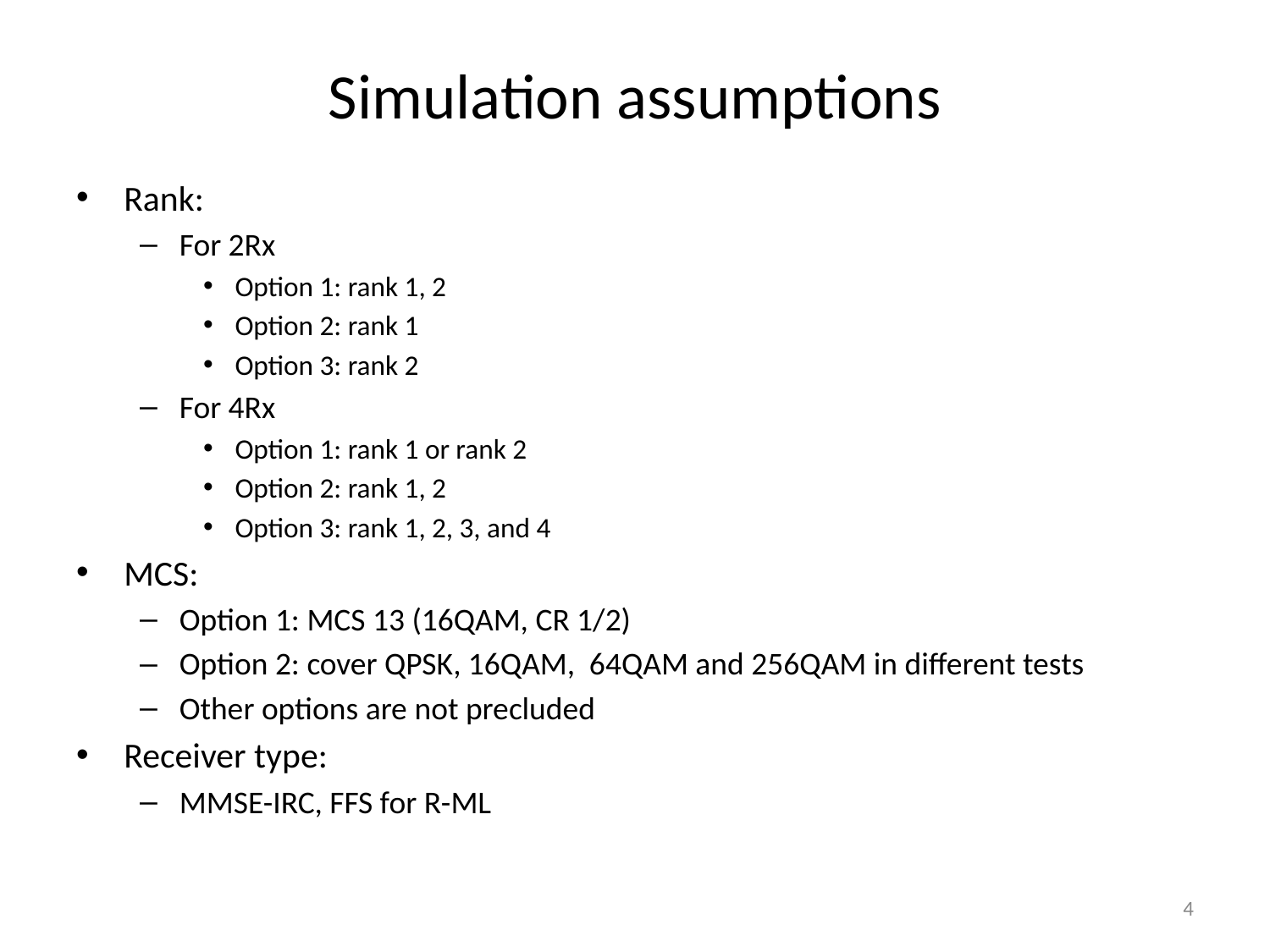

# Simulation assumptions
Rank:
For 2Rx
Option 1: rank 1, 2
Option 2: rank 1
Option 3: rank 2
For 4Rx
Option 1: rank 1 or rank 2
Option 2: rank 1, 2
Option 3: rank 1, 2, 3, and 4
MCS:
Option 1: MCS 13 (16QAM, CR 1/2)
Option 2: cover QPSK, 16QAM,  64QAM and 256QAM in different tests
Other options are not precluded
Receiver type:
MMSE-IRC, FFS for R-ML

4